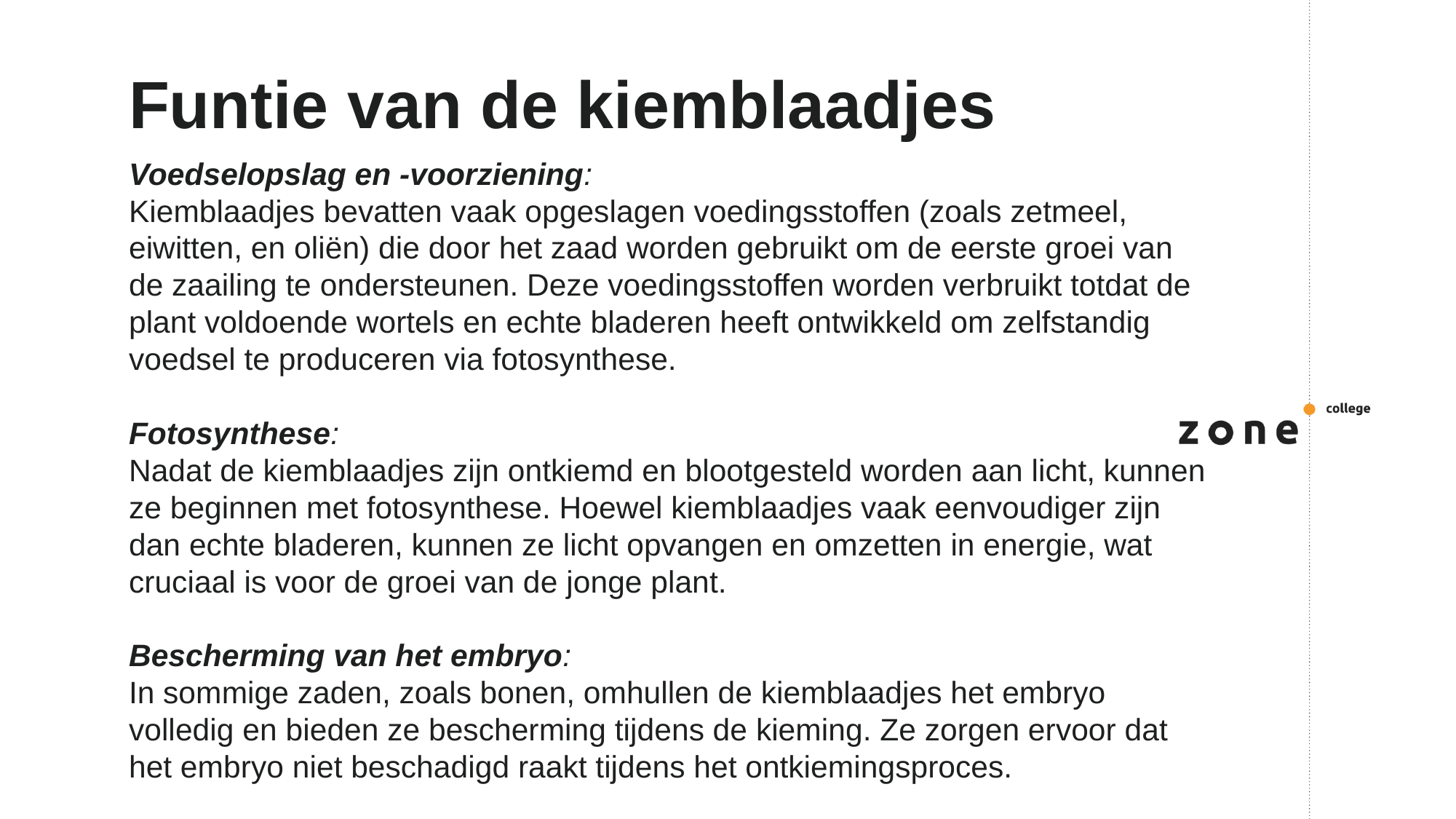

# Funtie van de kiemblaadjes
Voedselopslag en -voorziening:
Kiemblaadjes bevatten vaak opgeslagen voedingsstoffen (zoals zetmeel, eiwitten, en oliën) die door het zaad worden gebruikt om de eerste groei van de zaailing te ondersteunen. Deze voedingsstoffen worden verbruikt totdat de plant voldoende wortels en echte bladeren heeft ontwikkeld om zelfstandig voedsel te produceren via fotosynthese.
Fotosynthese:
Nadat de kiemblaadjes zijn ontkiemd en blootgesteld worden aan licht, kunnen ze beginnen met fotosynthese. Hoewel kiemblaadjes vaak eenvoudiger zijn dan echte bladeren, kunnen ze licht opvangen en omzetten in energie, wat cruciaal is voor de groei van de jonge plant.

Bescherming van het embryo:
In sommige zaden, zoals bonen, omhullen de kiemblaadjes het embryo volledig en bieden ze bescherming tijdens de kieming. Ze zorgen ervoor dat het embryo niet beschadigd raakt tijdens het ontkiemingsproces.